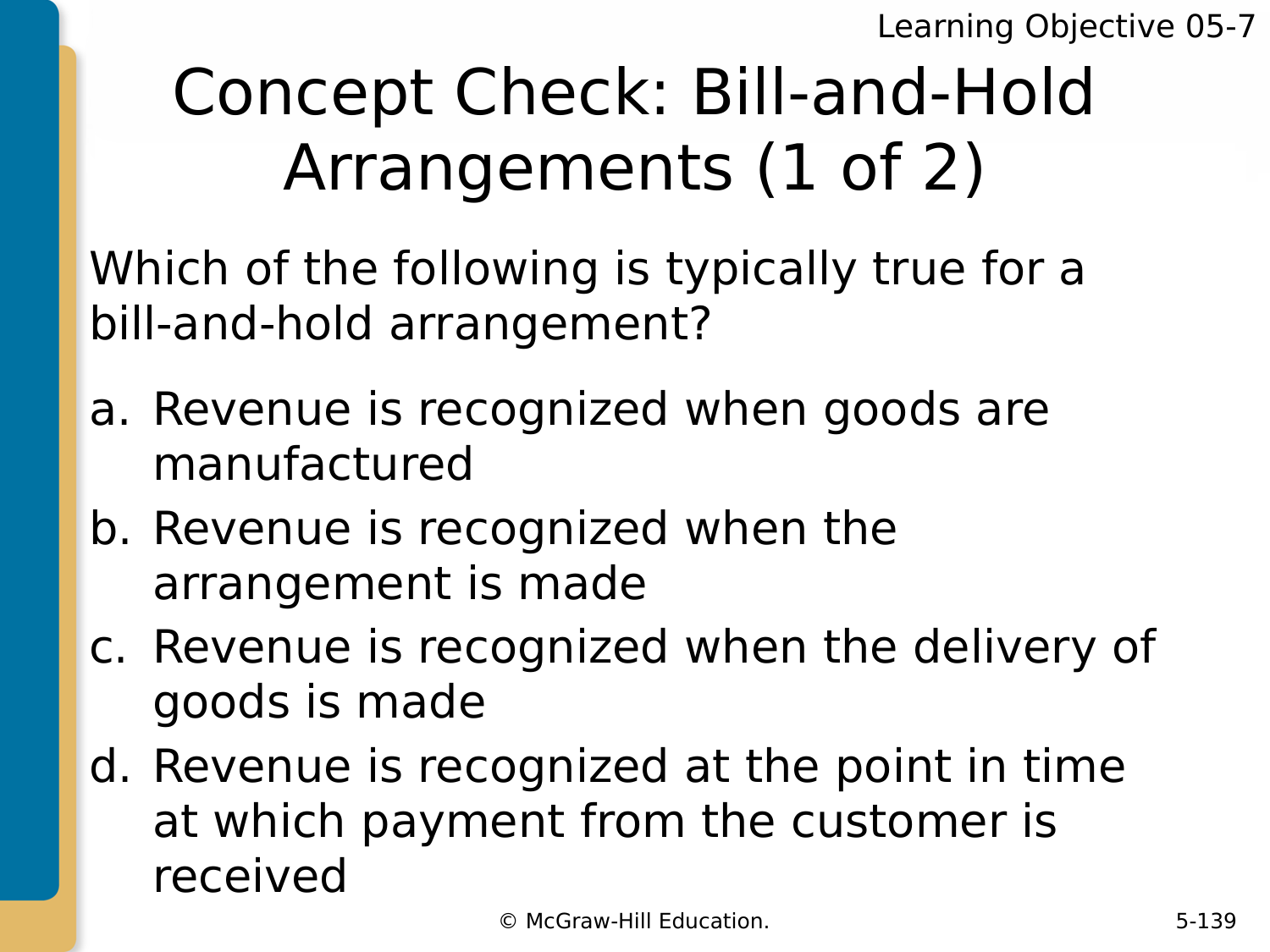

Learning Objective 05-7
# Concept Check: Bill-and-Hold Arrangements (1 of 2)
Which of the following is typically true for a bill-and-hold arrangement?
Revenue is recognized when goods are manufactured
Revenue is recognized when the arrangement is made
Revenue is recognized when the delivery of goods is made
Revenue is recognized at the point in time at which payment from the customer is received